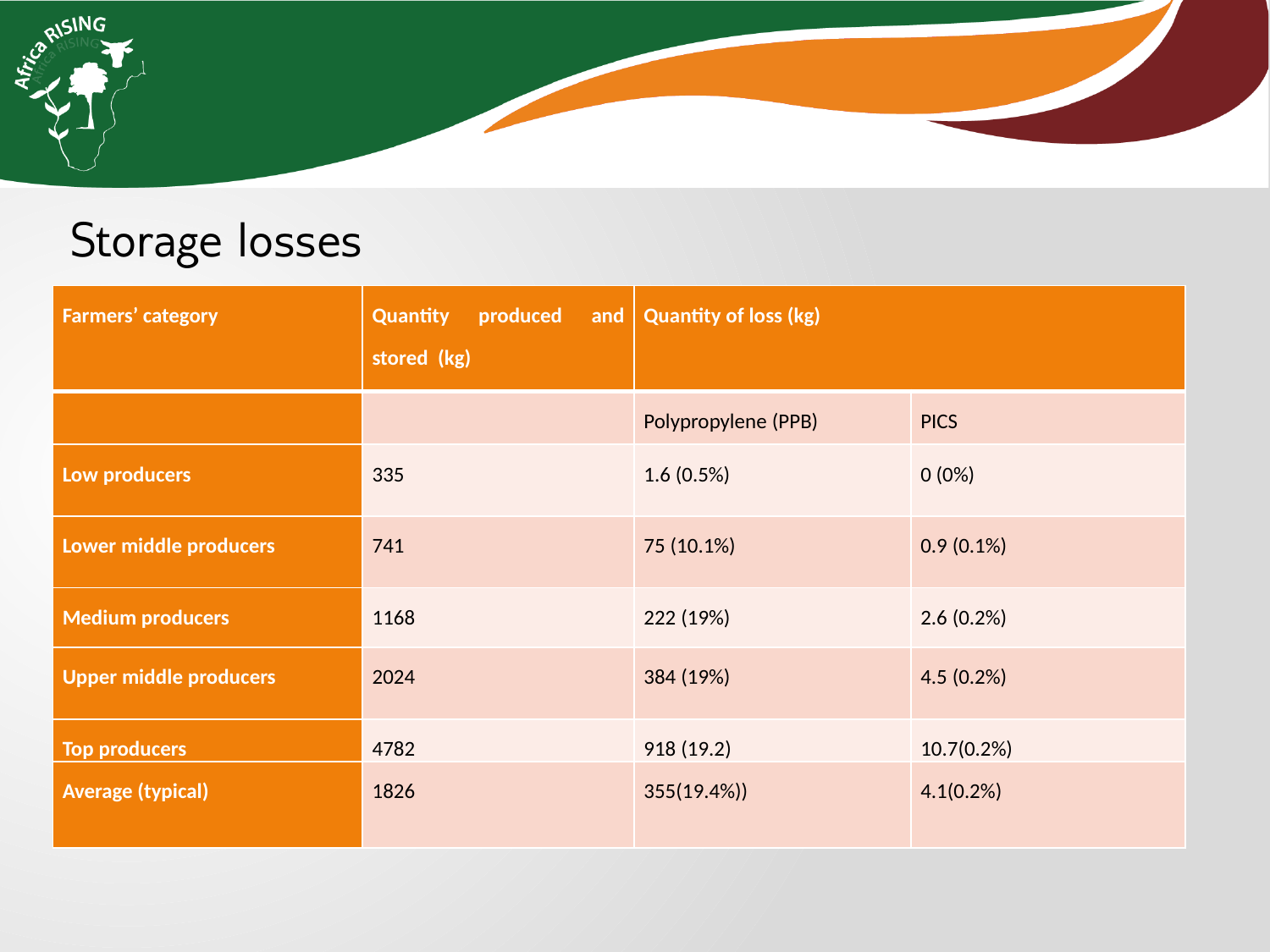

Storage losses

| Farmers’ category | Quantity produced and stored (kg) | Quantity of loss (kg) |  |
| --- | --- | --- | --- |
|  |  | Polypropylene (PPB) | PICS |
| Low producers | 335 | 1.6 (0.5%) | 0 (0%) |
| Lower middle producers | 741 | 75 (10.1%) | 0.9 (0.1%) |
| Medium producers | 1168 | 222 (19%) | 2.6 (0.2%) |
| Upper middle producers | 2024 | 384 (19%) | 4.5 (0.2%) |
| Top producers | 4782 | 918 (19.2) | 10.7(0.2%) |
| Average (typical) | 1826 | 355(19.4%)) | 4.1(0.2%) |